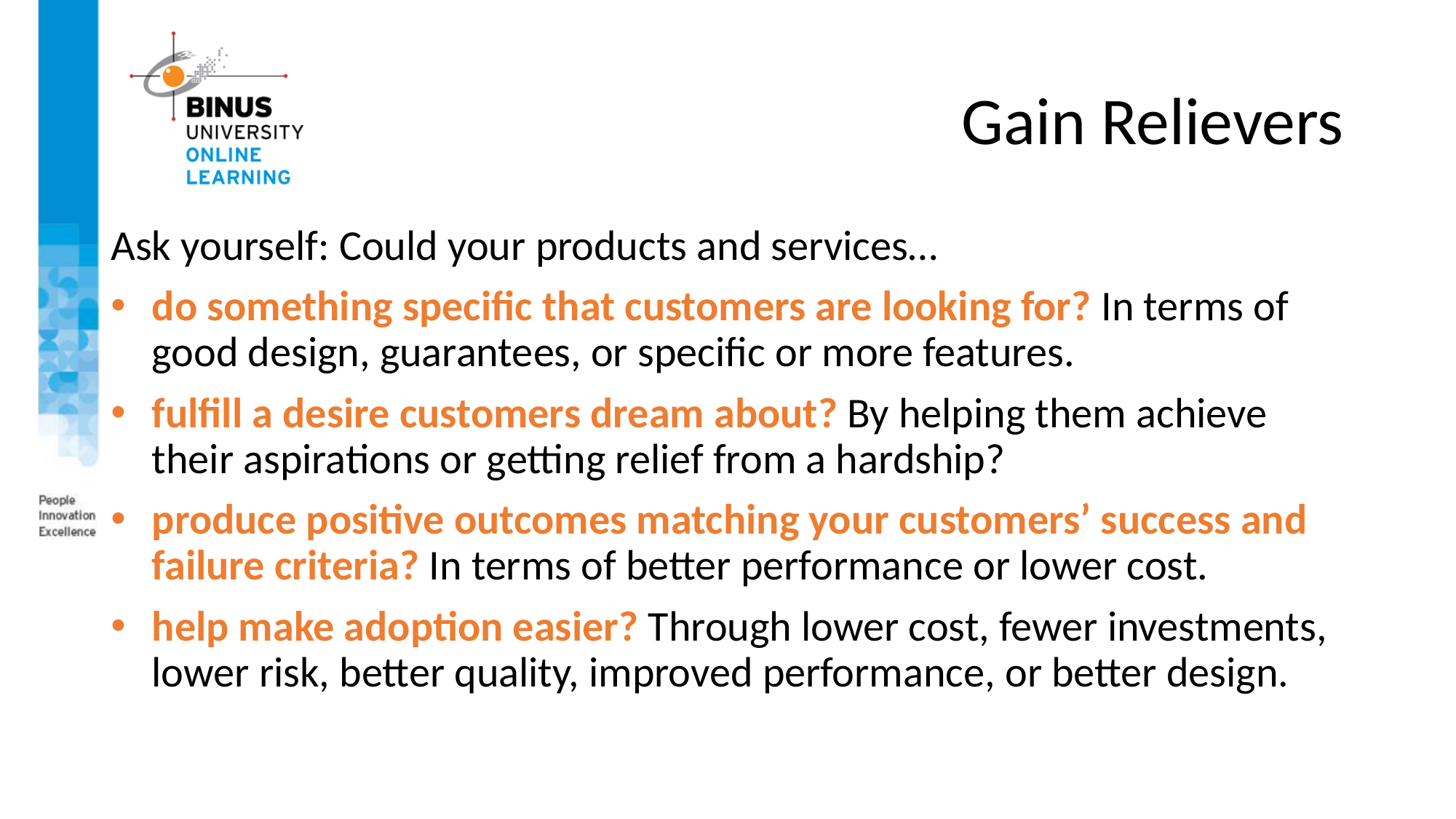

# Gain Relievers
Ask yourself: Could your products and services…
do something specific that customers are looking for? In terms of good design, guarantees, or specific or more features.
fulfill a desire customers dream about? By helping them achieve their aspirations or getting relief from a hardship?
produce positive outcomes matching your customers’ success and failure criteria? In terms of better performance or lower cost.
help make adoption easier? Through lower cost, fewer investments, lower risk, better quality, improved performance, or better design.